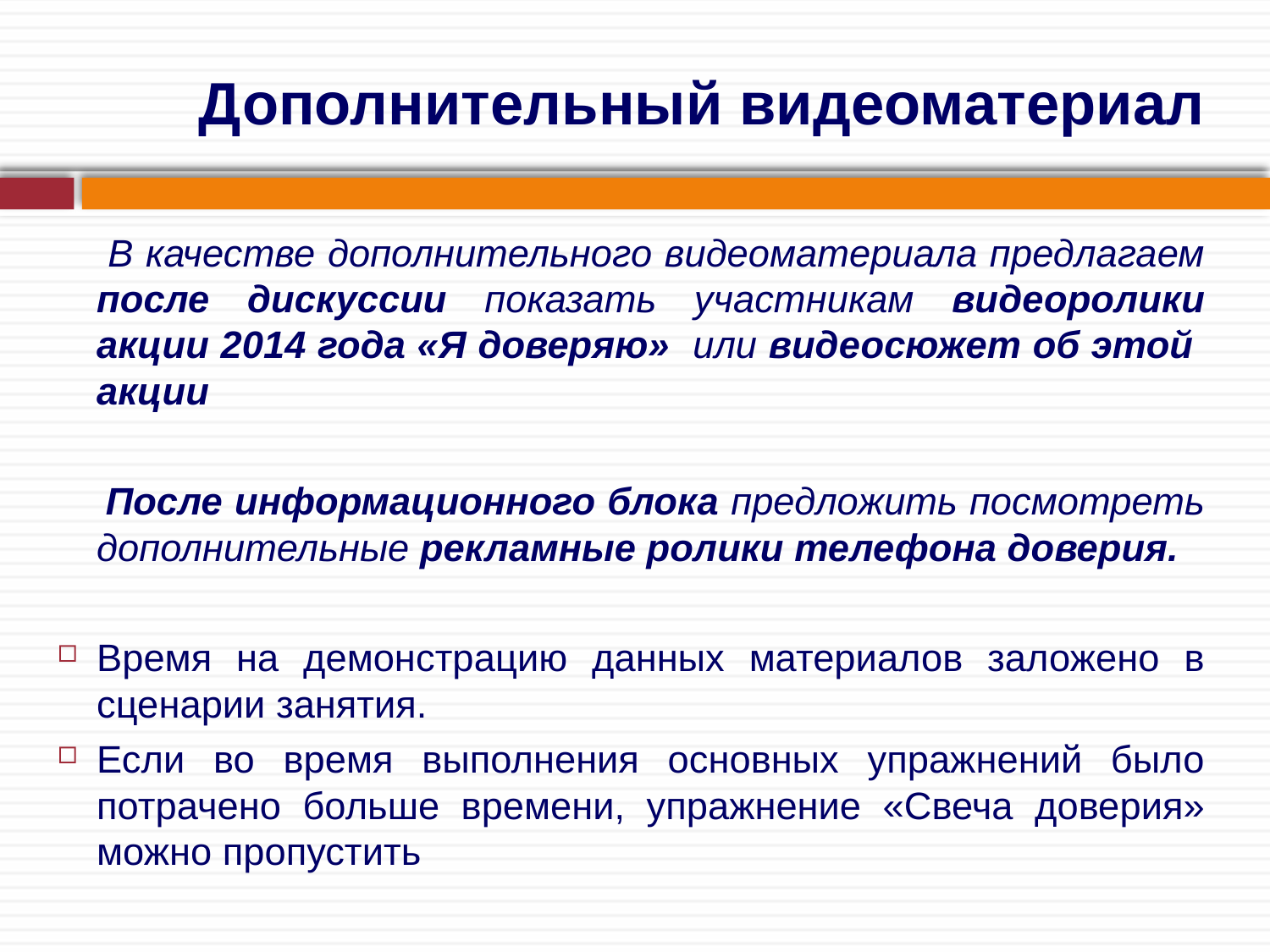

# Дополнительный видеоматериал
    В качестве дополнительного видеоматериала предлагаем после дискуссии показать участникам видеоролики акции 2014 года «Я доверяю»  или видеосюжет об этой  акции

    После информационного блока предложить посмотреть дополнительные рекламные ролики телефона доверия.

Время на демонстрацию данных материалов заложено в сценарии занятия.
Если во время выполнения основных упражнений было потрачено больше времени, упражнение «Свеча доверия» можно пропустить